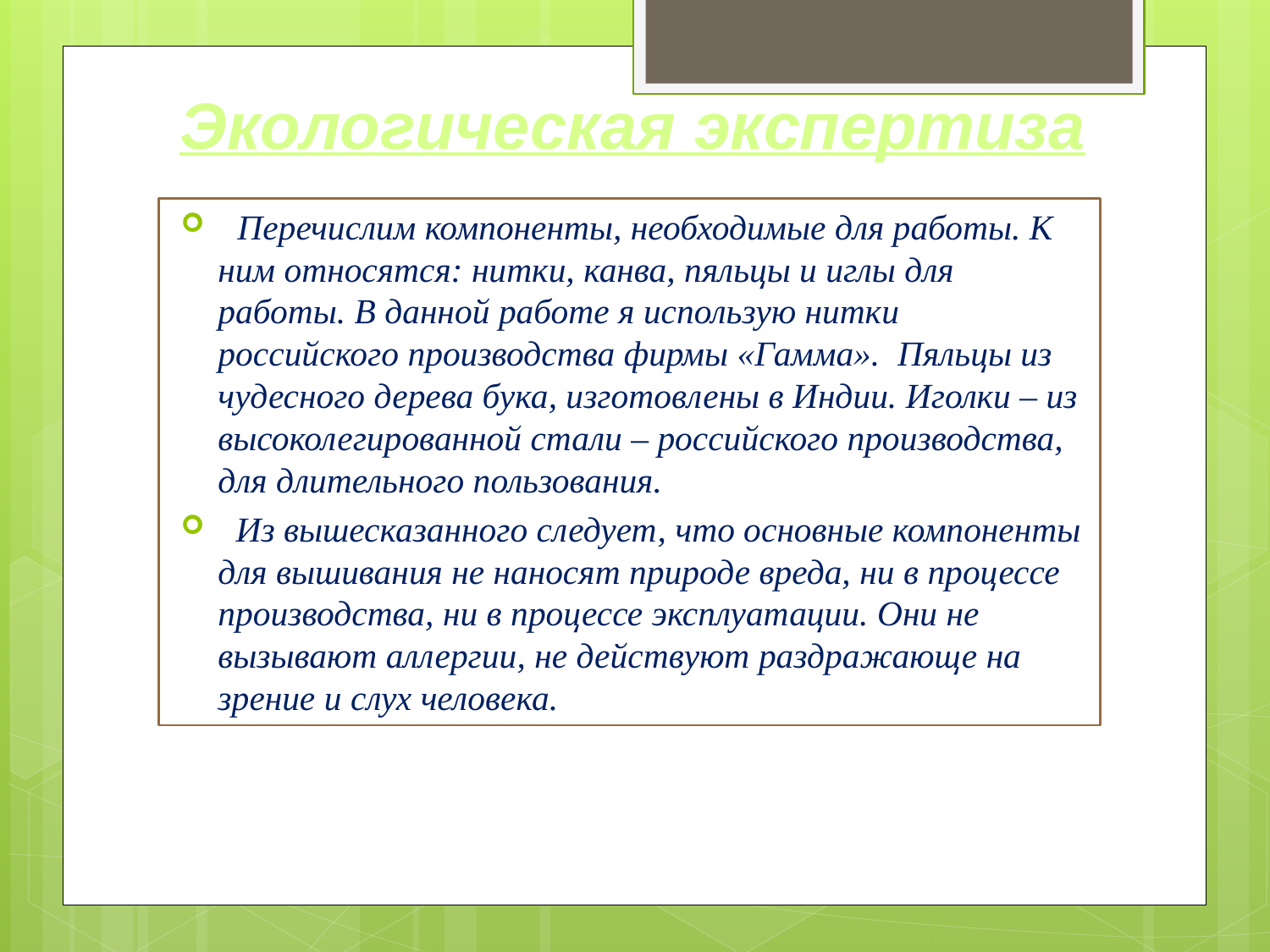

# Экологическая экспертиза
  Перечислим компоненты, необходимые для работы. К ним относятся: нитки, канва, пяльцы и иглы для работы. В данной работе я использую нитки российского производства фирмы «Гамма».  Пяльцы из чудесного дерева бука, изготовлены в Индии. Иголки – из высоколегированной стали – российского производства, для длительного пользования.
  Из вышесказанного следует, что основные компоненты для вышивания не наносят природе вреда, ни в процессе производства, ни в процессе эксплуатации. Они не вызывают аллергии, не действуют раздражающе на зрение и слух человека.